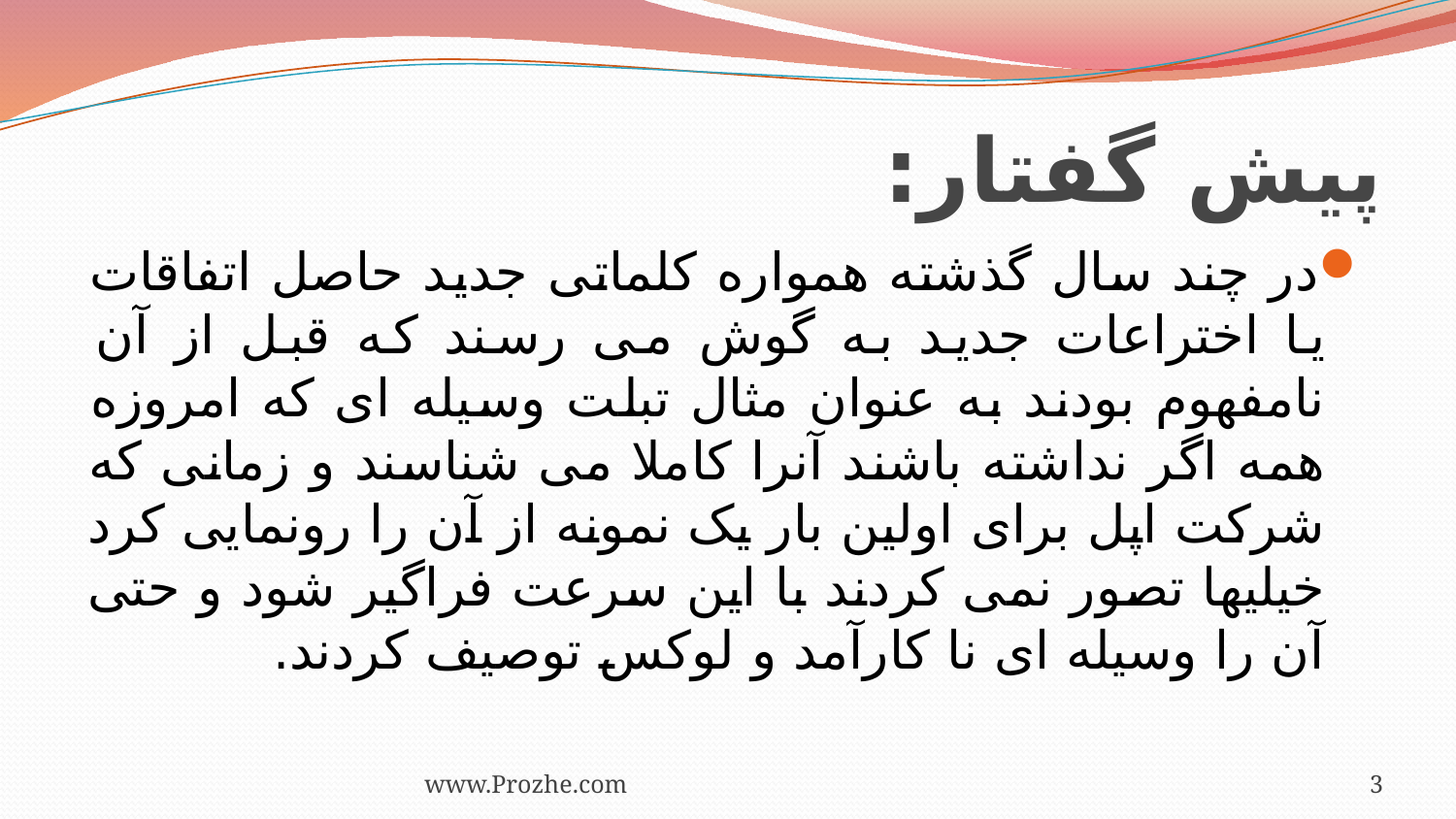

# پيش گفتار:
در چند سال گذشته همواره کلماتی جدید حاصل اتفاقات یا اختراعات جدید به گوش می رسند که قبل از آن نامفهوم بودند به عنوان مثال تبلت وسیله ای که امروزه همه اگر نداشته باشند آنرا کاملا می شناسند و زمانی که شرکت اپل برای اولین بار یک نمونه از آن را رونمایی کرد خیلیها تصور نمی کردند با این سرعت فراگیر شود و حتی آن را وسیله ای نا کارآمد و لوکس توصیف کردند.

www.Prozhe.com
3